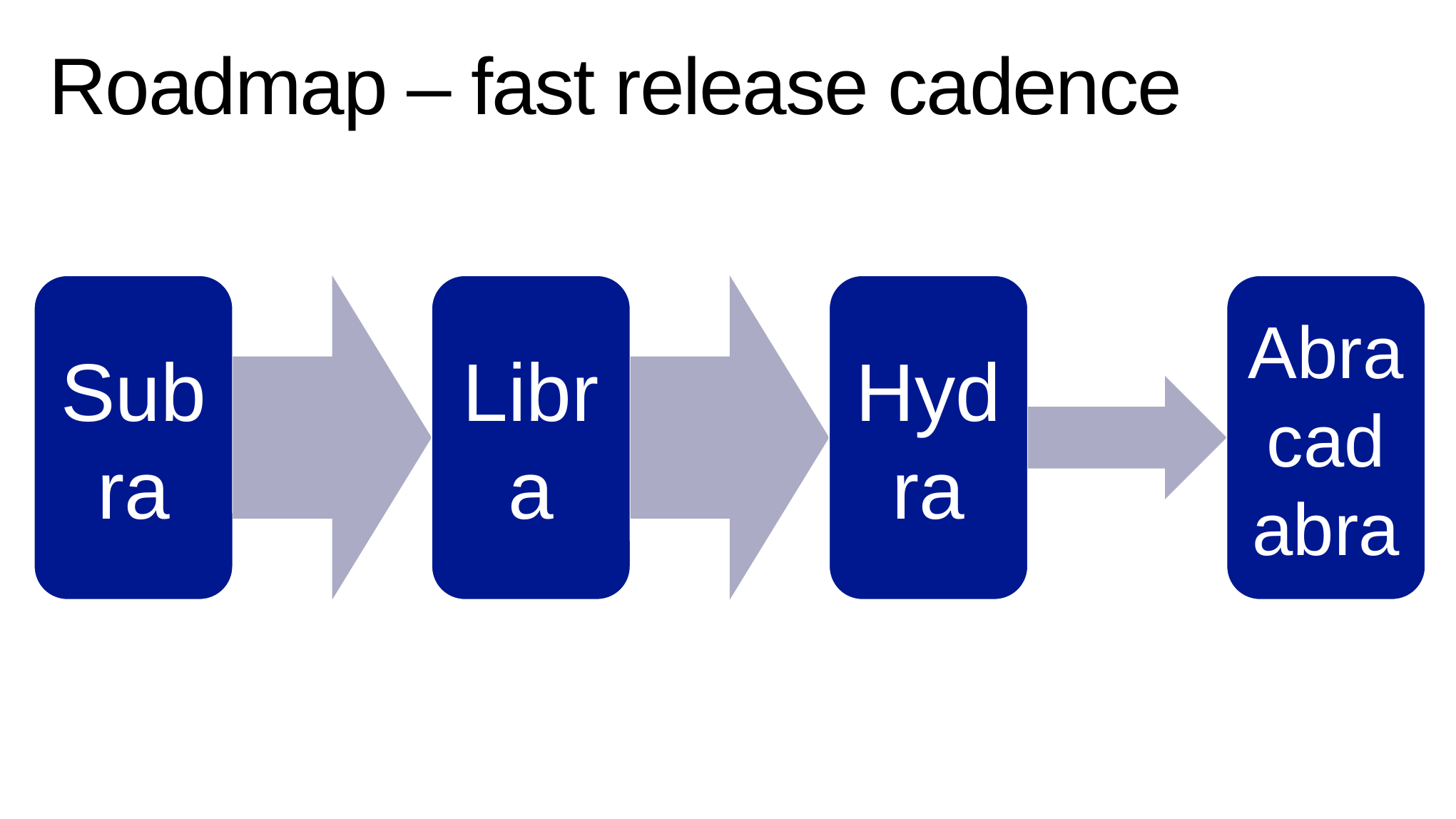

# Roadmap – fast release cadence
Subra
Libra
Hydra
Abracadabra